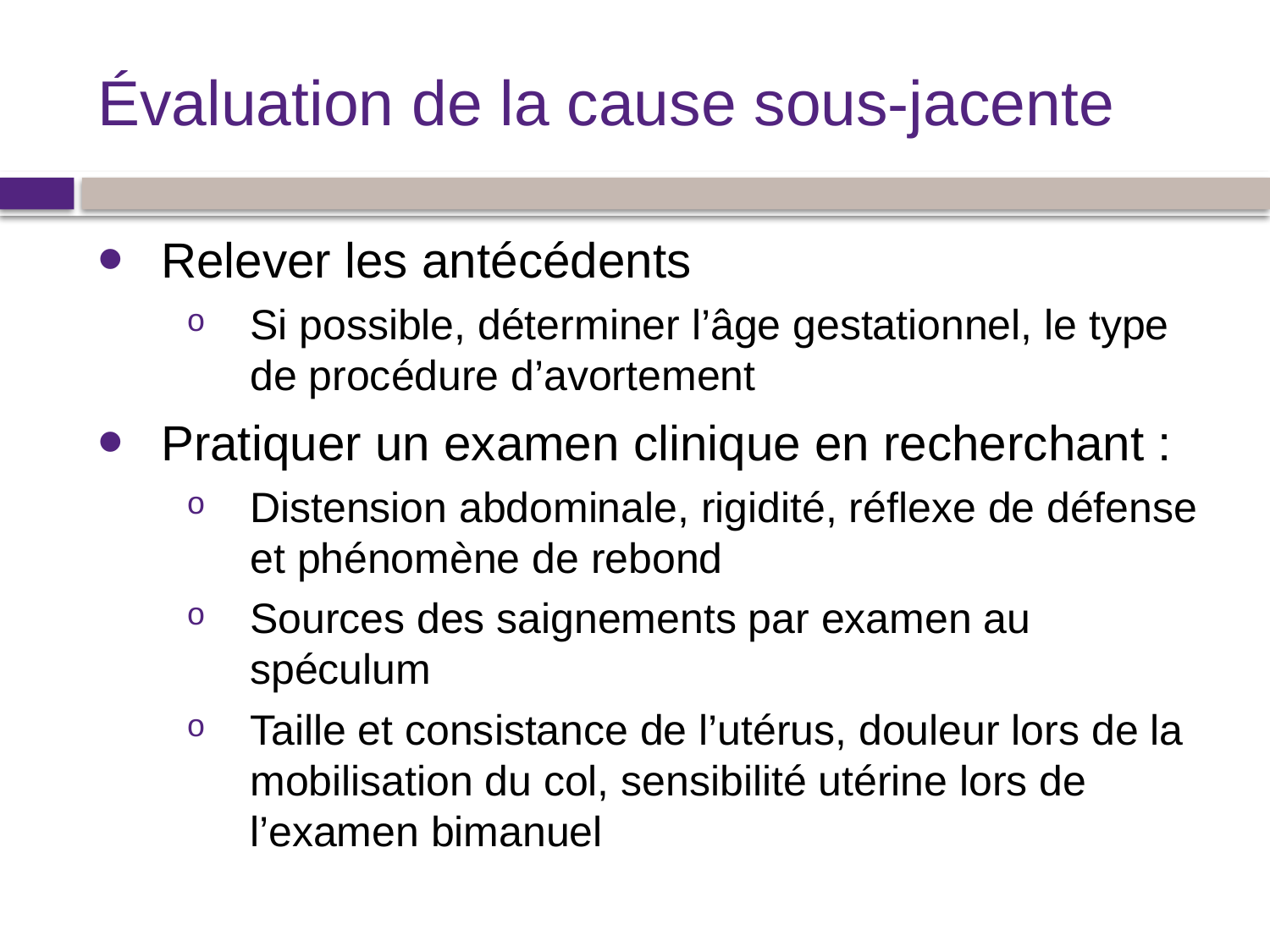

# Évaluation de la cause sous-jacente
Relever les antécédents
Si possible, déterminer l’âge gestationnel, le type de procédure d’avortement
Pratiquer un examen clinique en recherchant :
Distension abdominale, rigidité, réflexe de défense et phénomène de rebond
Sources des saignements par examen au spéculum
Taille et consistance de l’utérus, douleur lors de la mobilisation du col, sensibilité utérine lors de l’examen bimanuel